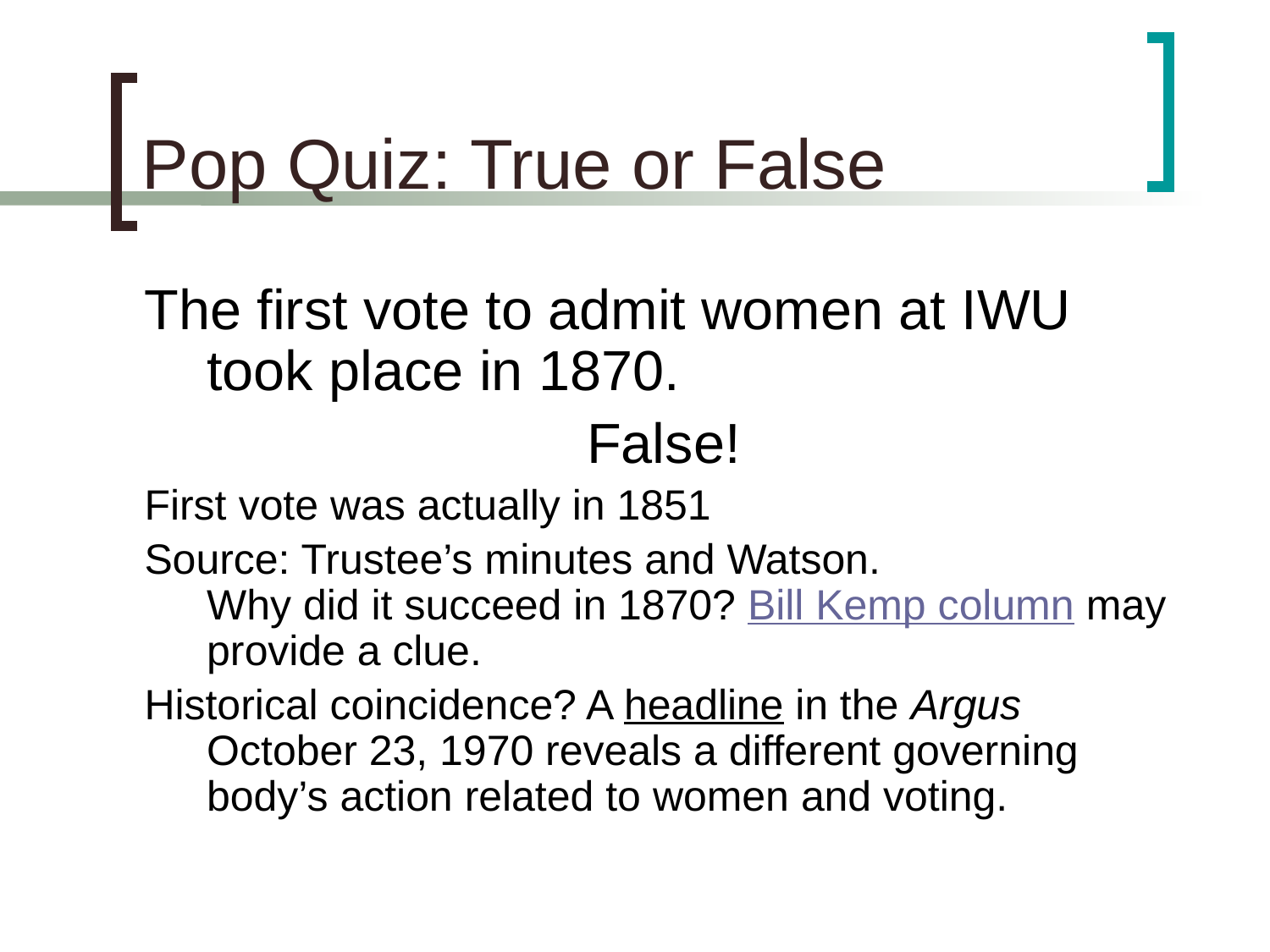

# Pop Quiz: True or False
The first vote to admit women at IWU took place in 1870.
False!
First vote was actually in 1851
Source: Trustee’s minutes and Watson.
Why did it succeed in 1870? Bill Kemp column may provide a clue.
Historical coincidence? A headline in the Argus October 23, 1970 reveals a different governing body’s action related to women and voting.